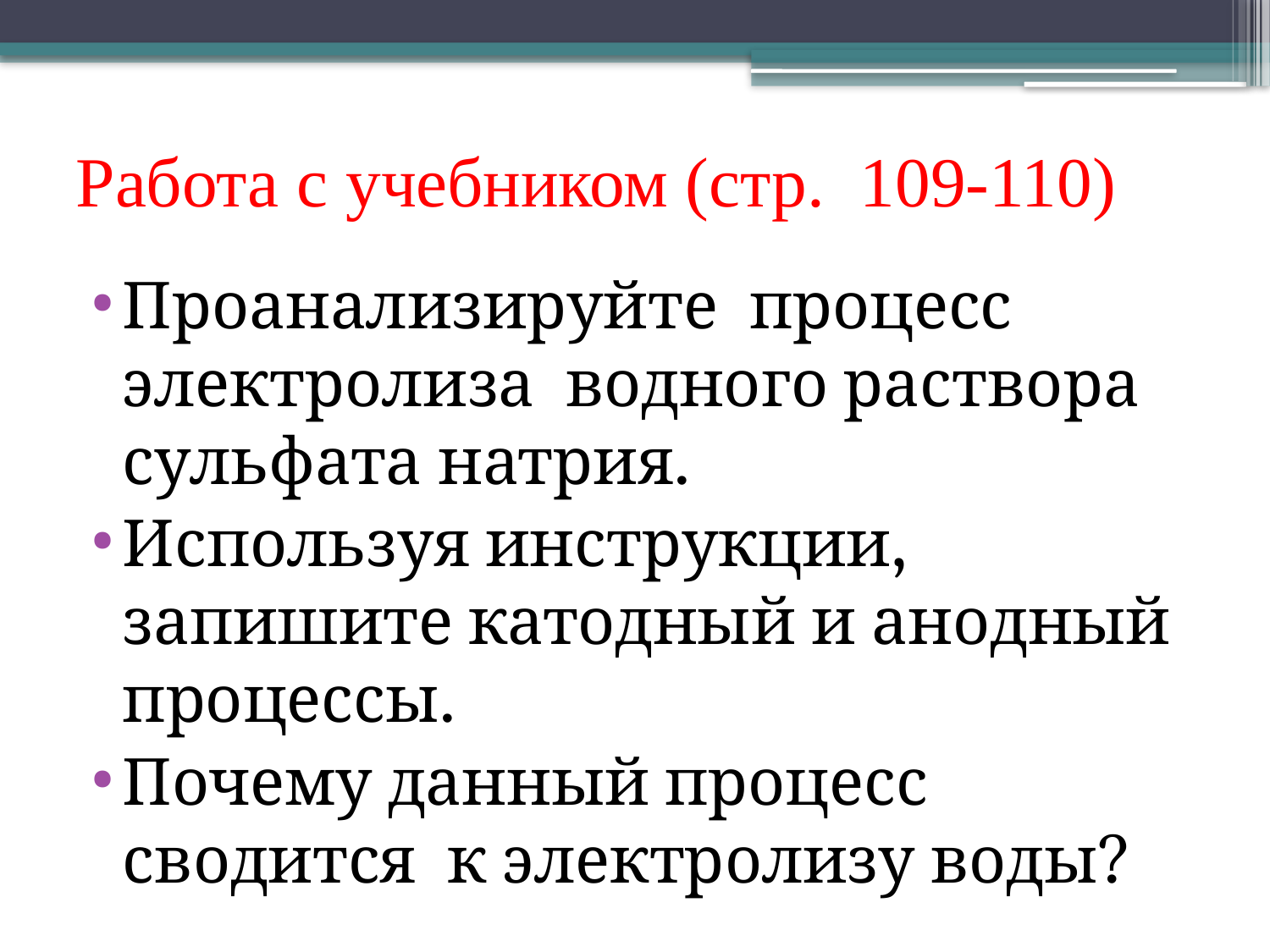

# Работа с учебником (стр.  109-110)
Проанализируйте  процесс электролиза  водного раствора сульфата натрия.
Используя инструкции, запишите катодный и анодный процессы.
Почему данный процесс сводится  к электролизу воды?